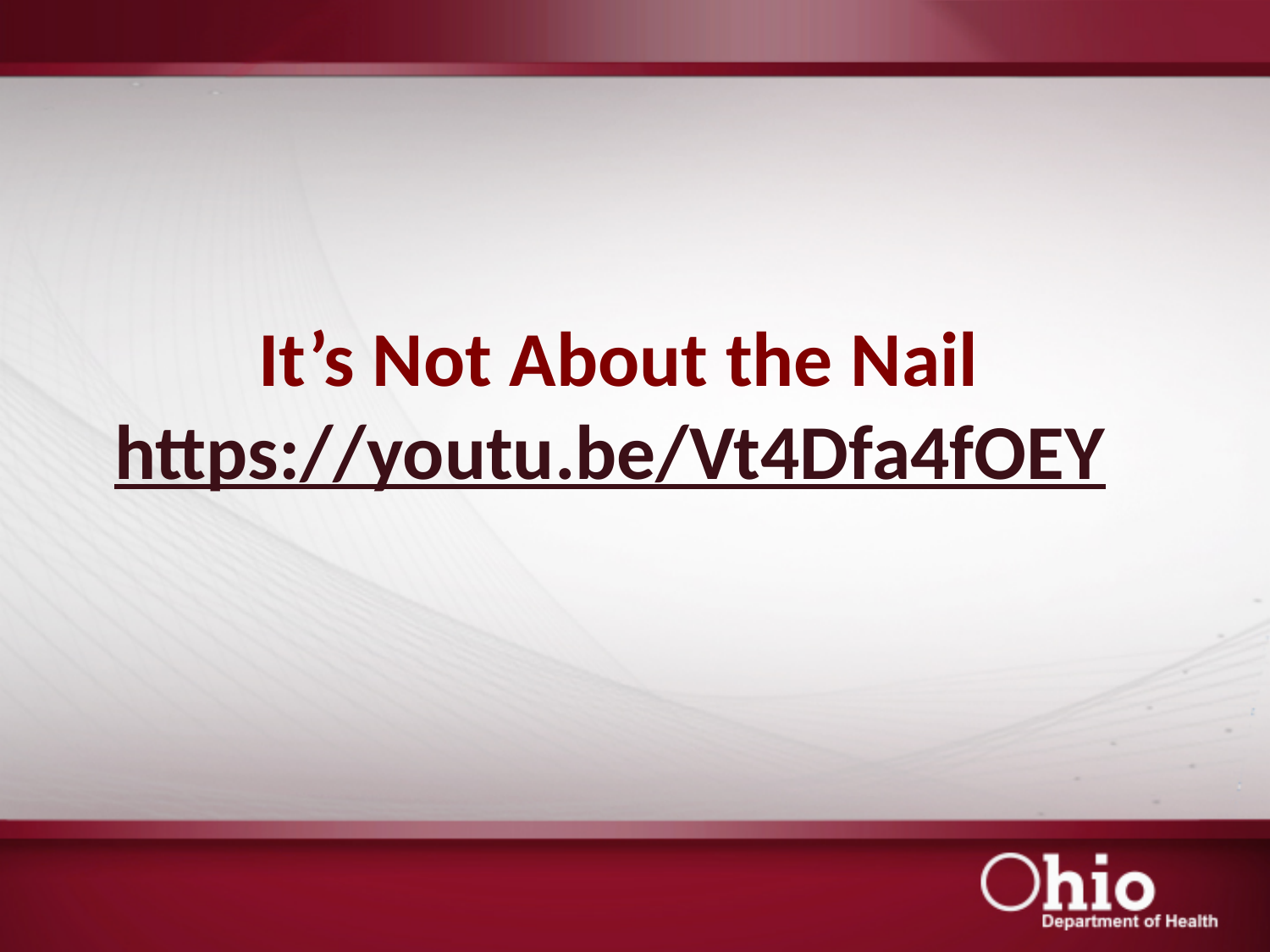

# It’s Not About the Nail https://youtu.be/Vt4Dfa4fOEY